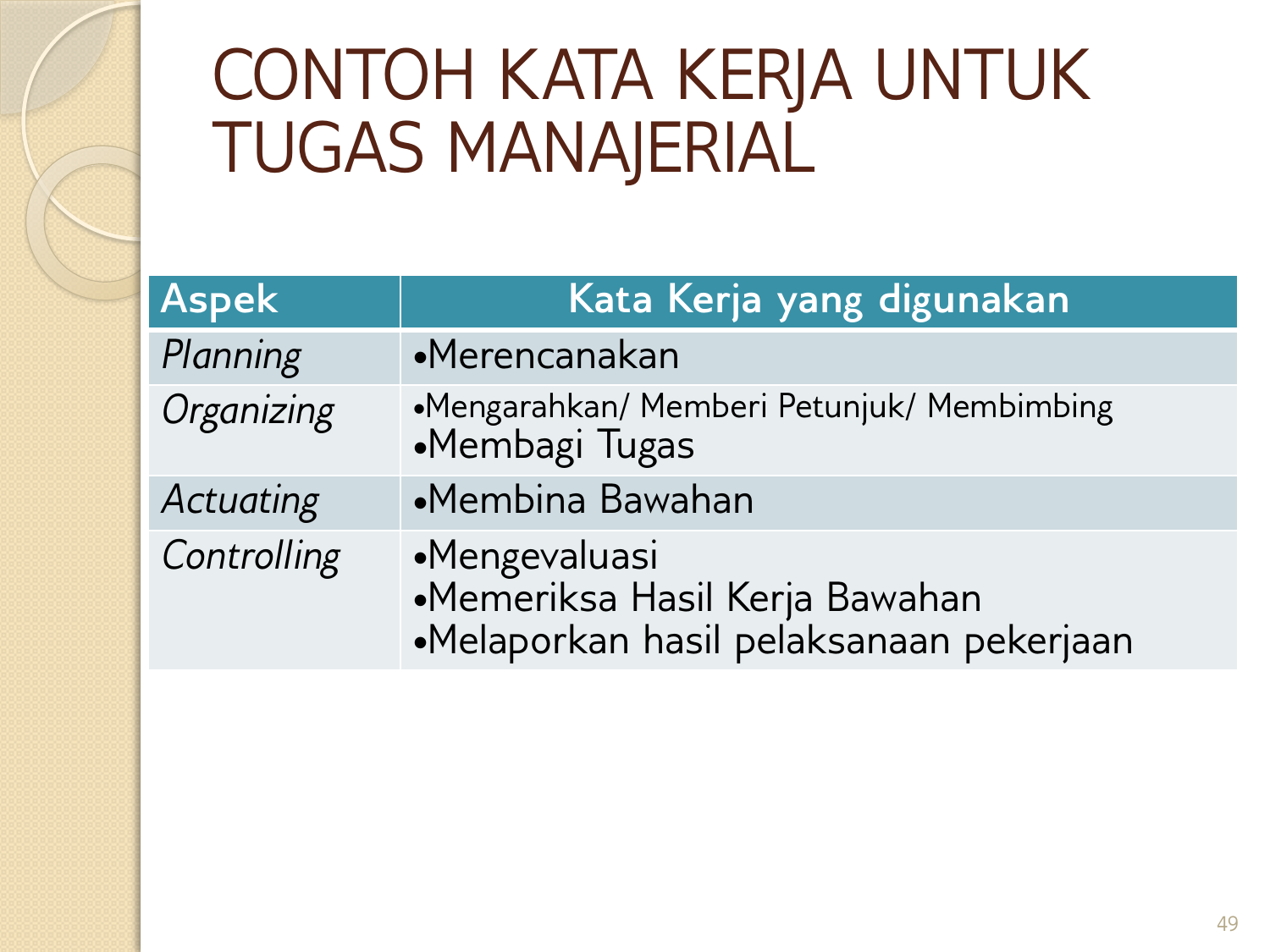

# CONTOH KATA KERJA UNTUK TUGAS MANAJERIAL
| Aspek | Kata Kerja yang digunakan |
| --- | --- |
| Planning | Merencanakan |
| Organizing | Mengarahkan/ Memberi Petunjuk/ Membimbing Membagi Tugas |
| Actuating | Membina Bawahan |
| Controlling | Mengevaluasi Memeriksa Hasil Kerja Bawahan Melaporkan hasil pelaksanaan pekerjaan |
49